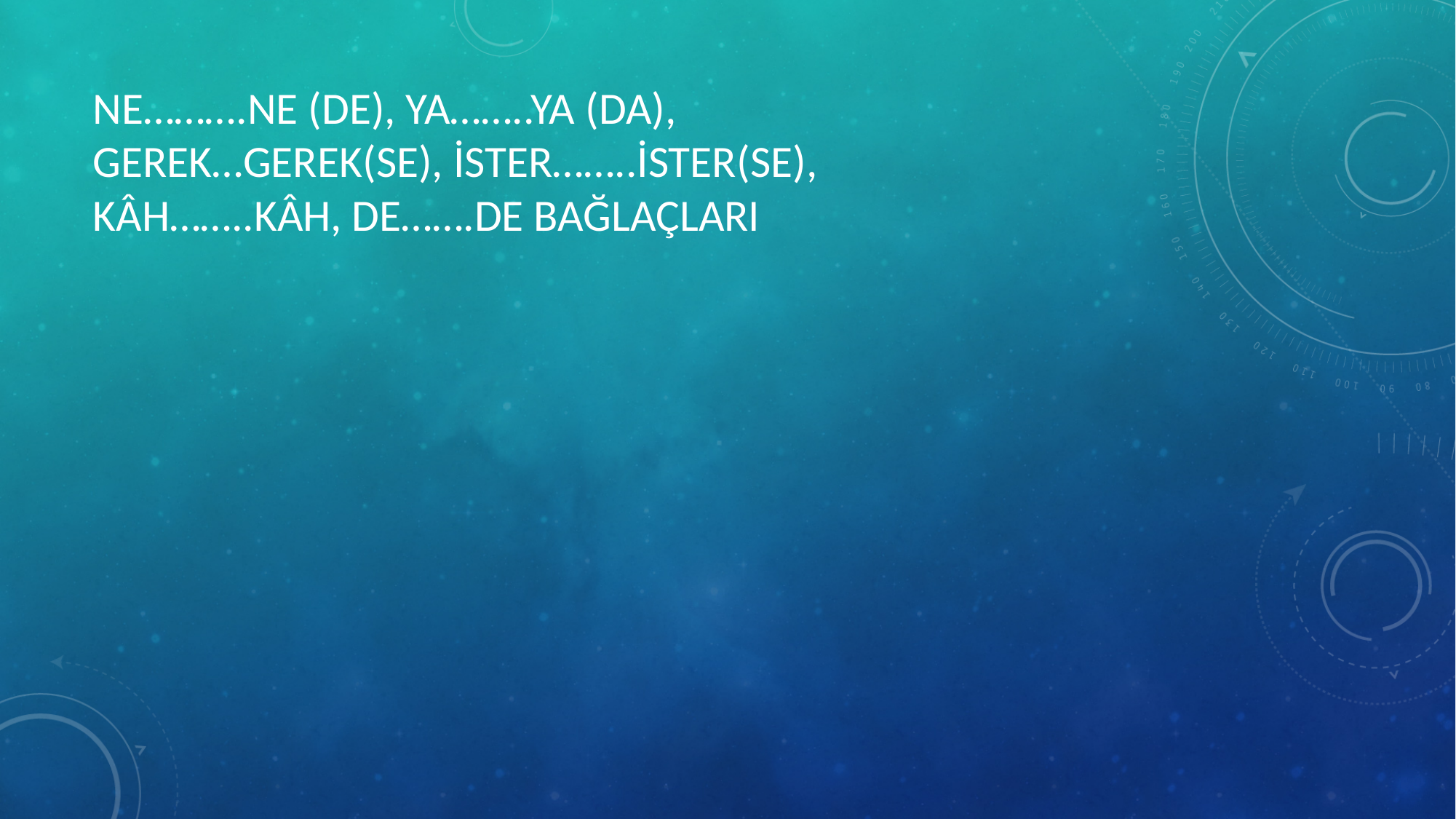

# NE……….NE (DE), YA……..YA (DA), GEREK…GEREK(SE), İSTER……..İSTER(SE), KÂH……..KÂH, DE…….DE BAĞLAÇLARI